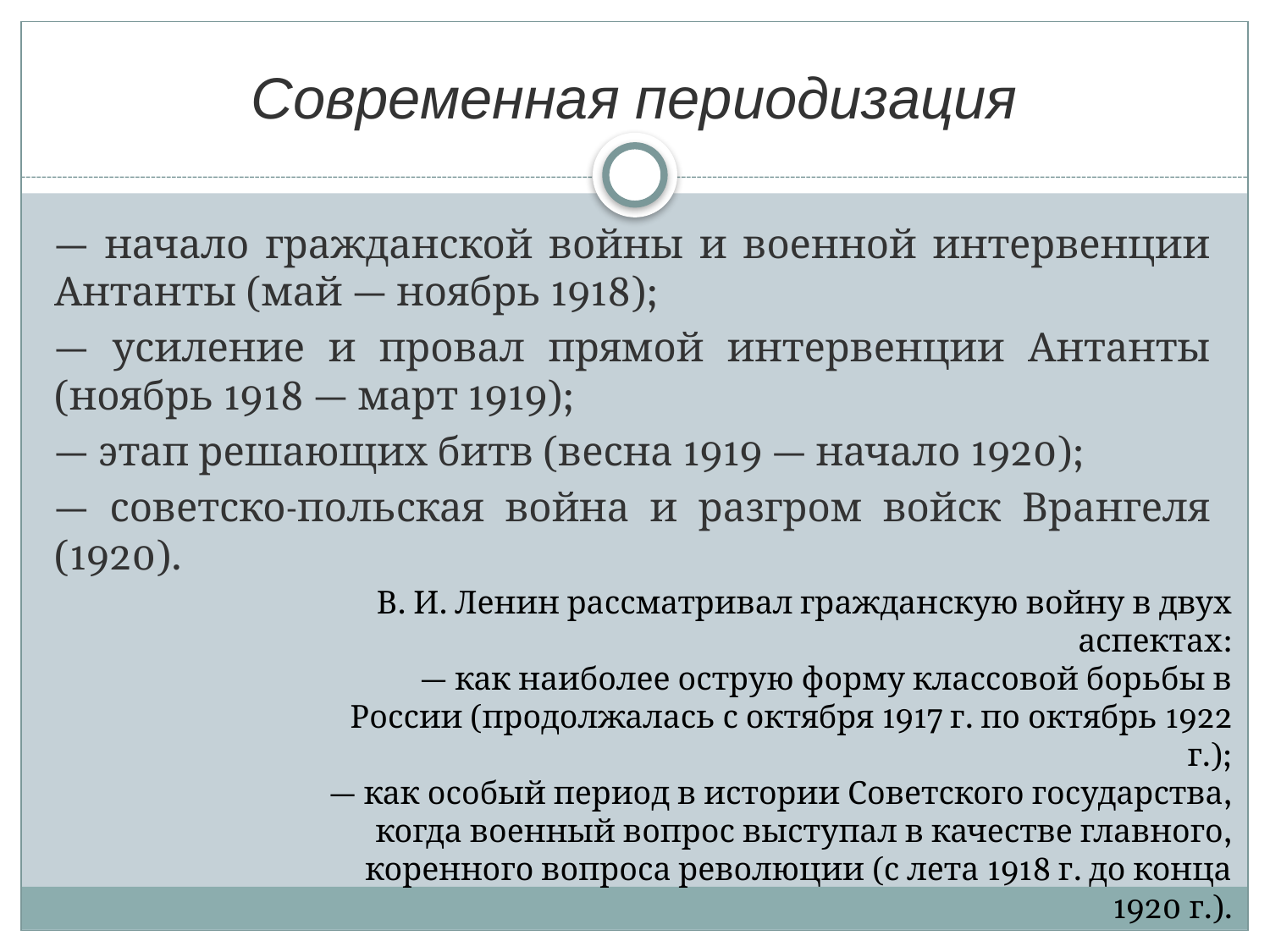

# Современная периодизация
— начало гражданской войны и военной интервенции Антанты (май — ноябрь 1918);
— усиление и провал прямой интервенции Антанты (ноябрь 1918 — март 1919);
— этап решающих битв (весна 1919 — начало 1920);
— советско‑польская война и разгром войск Врангеля (1920).
В. И. Ленин рассматривал гражданскую войну в двух аспектах:
— как наиболее острую форму классовой борьбы в России (продолжалась с октября 1917 г. по октябрь 1922 г.);
— как особый период в истории Советского государства, когда военный вопрос выступал в качестве главного, коренного вопроса революции (с лета 1918 г. до конца 1920 г.).